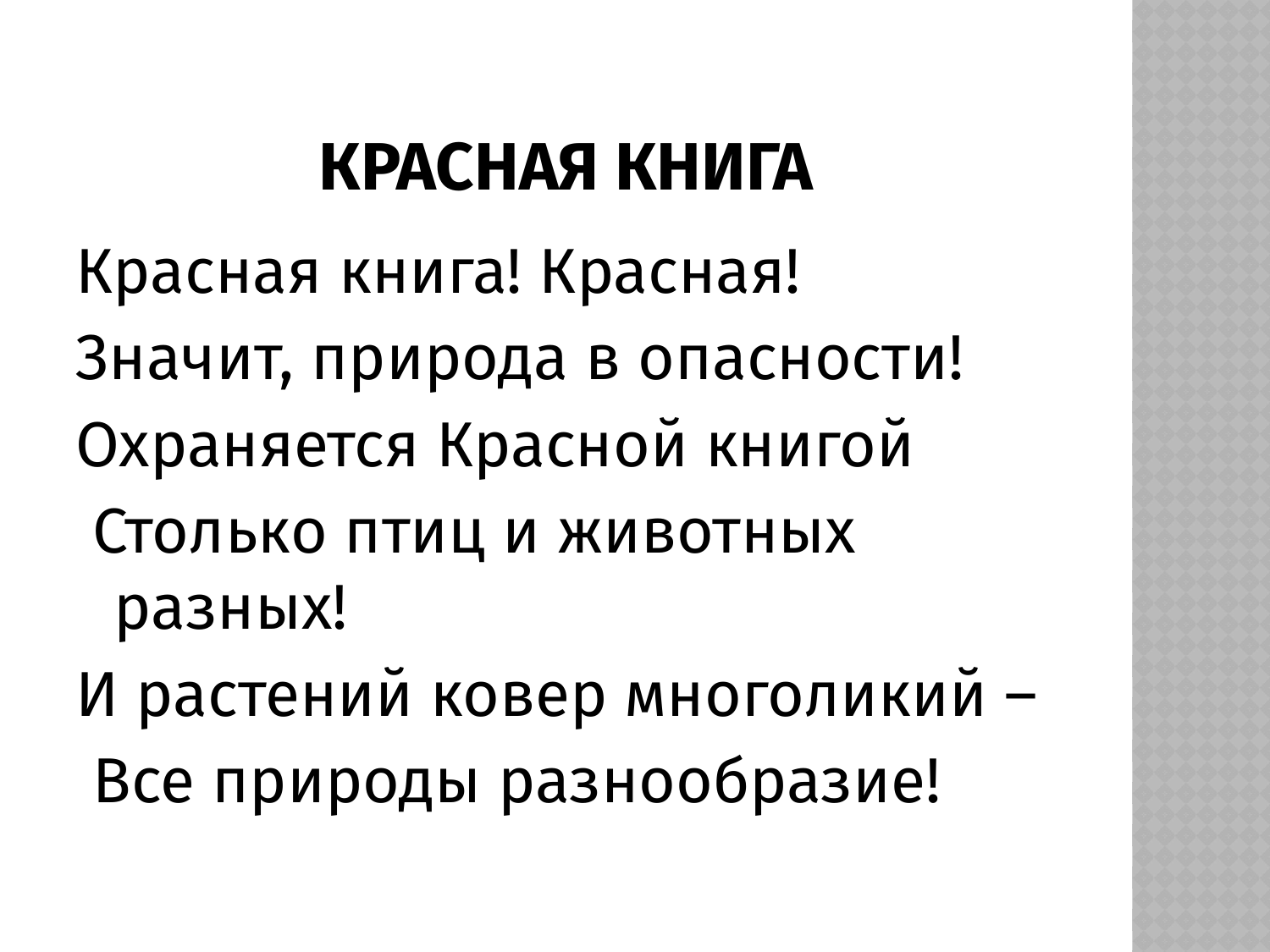

# Красная книга
Красная книга! Красная!
Значит, природа в опасности!
Охраняется Красной книгой
 Столько птиц и животных разных!
И растений ковер многоликий –
 Все природы разнообразие!